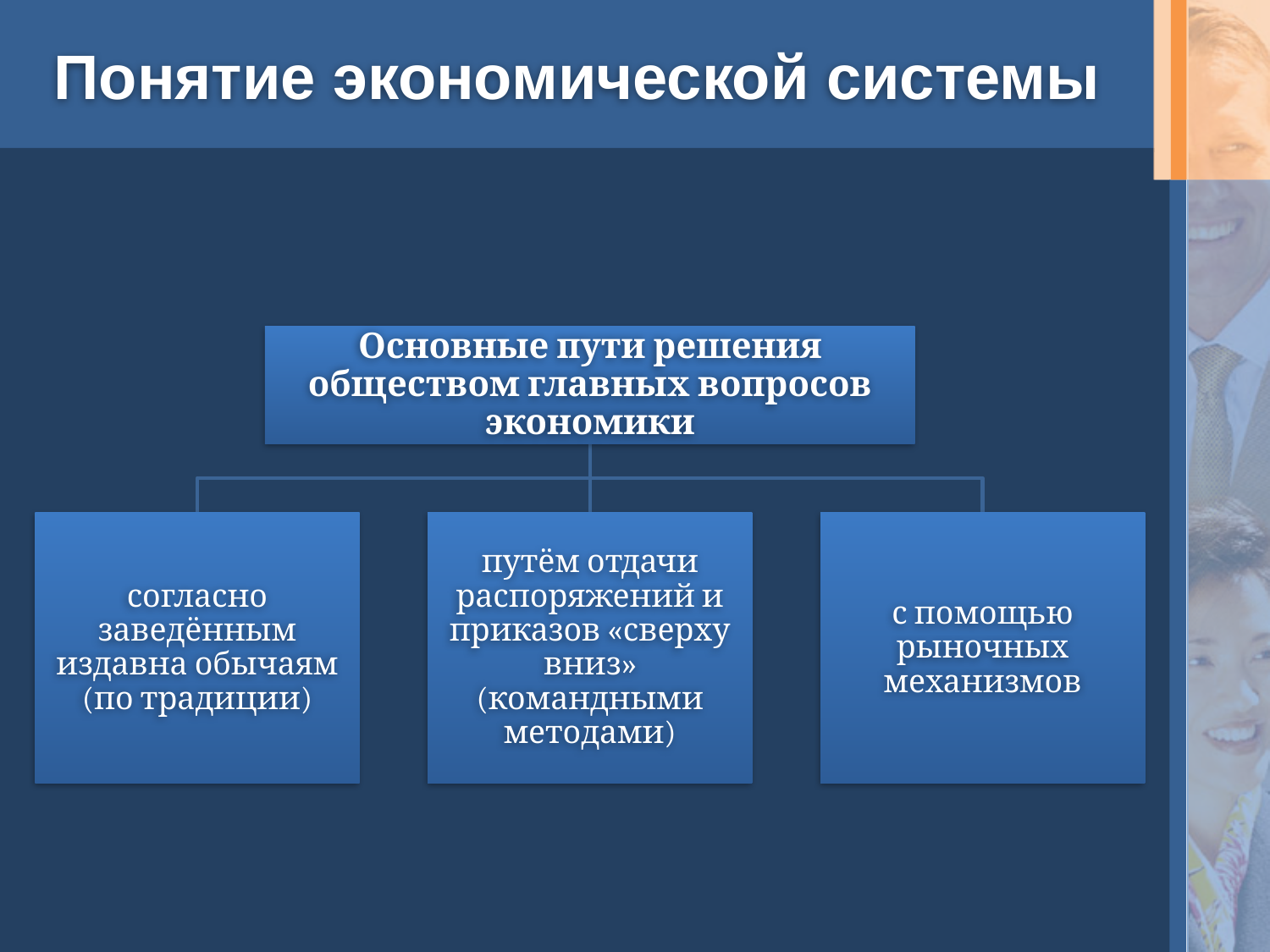

# Понятие экономической системы

Основные пути решения обществом главных вопросов экономики

согласно заведённым издавна обычаям (по традиции)

путём отдачи распоряжений и приказов «сверху вниз» (командными методами)

с помощью рыночных механизмов